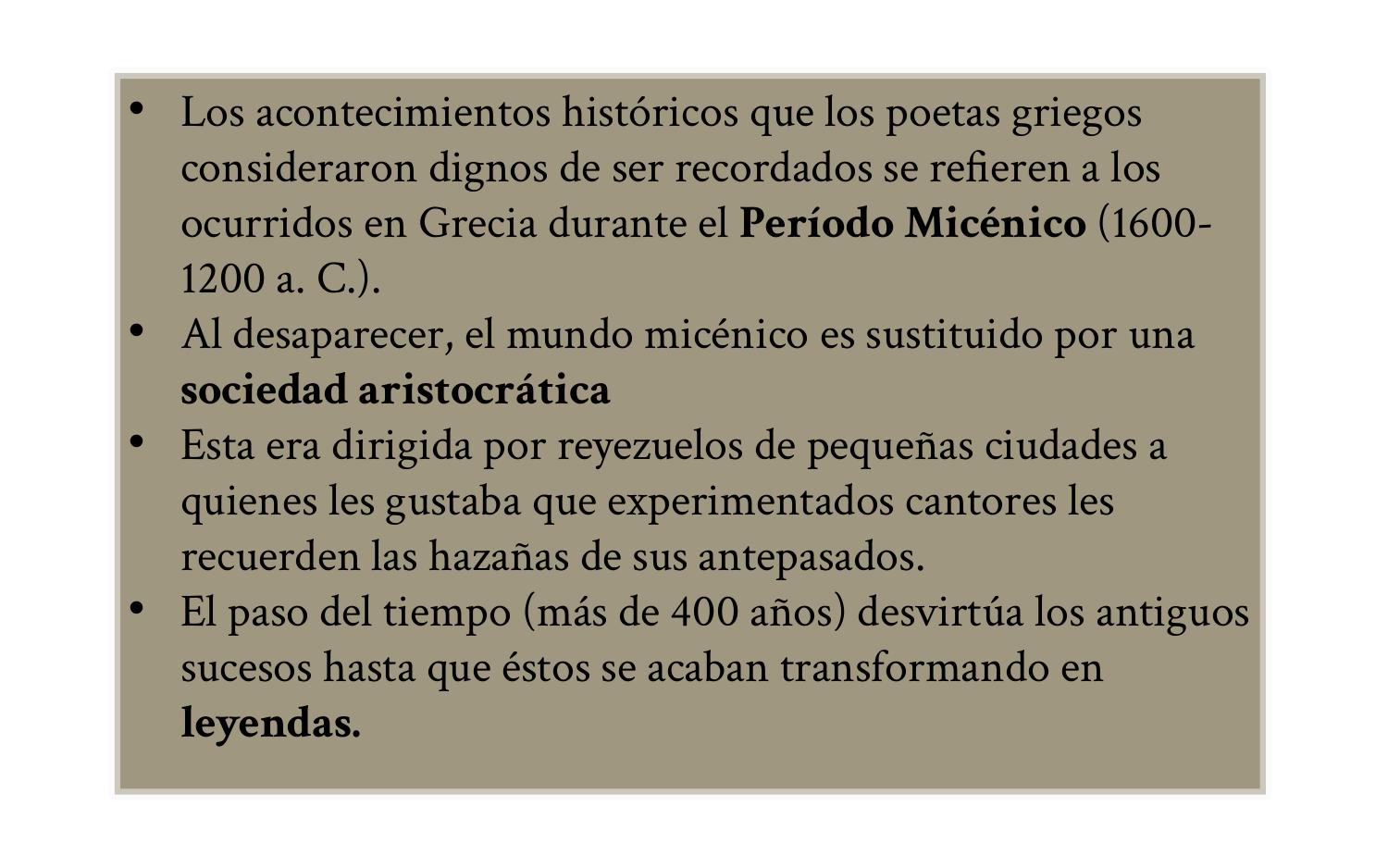

Los acontecimientos históricos que los poetas griegos consideraron dignos de ser recordados se refieren a los ocurridos en Grecia durante el Período Micénico (1600-1200 a. C.).
Al desaparecer, el mundo micénico es sustituido por una sociedad aristocrática
Esta era dirigida por reyezuelos de pequeñas ciudades a quienes les gustaba que experimentados cantores les recuerden las hazañas de sus antepasados.
El paso del tiempo (más de 400 años) desvirtúa los antiguos sucesos hasta que éstos se acaban transformando en leyendas.